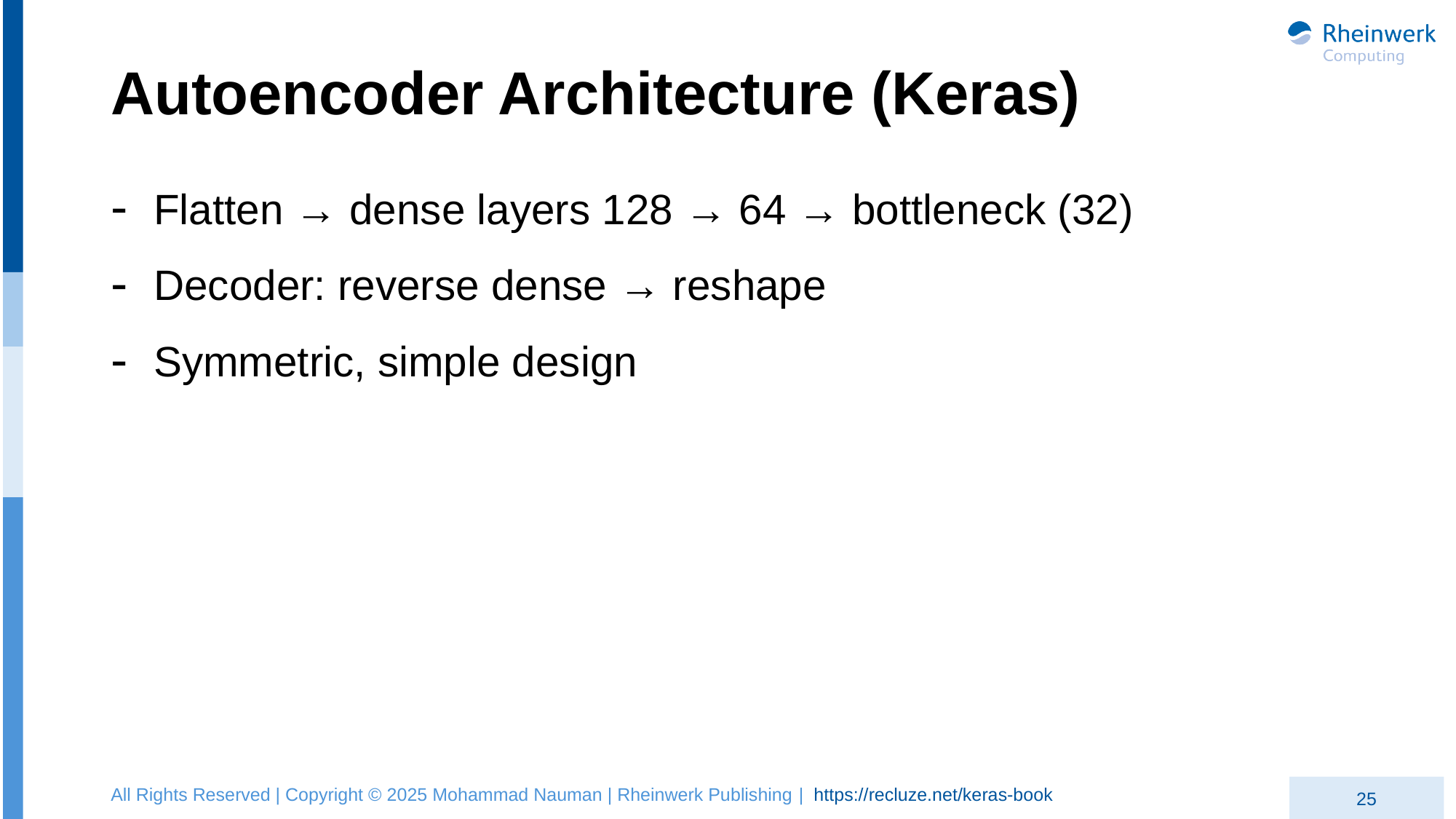

# Autoencoder Architecture (Keras)
Flatten → dense layers 128 → 64 → bottleneck (32)
Decoder: reverse dense → reshape
Symmetric, simple design